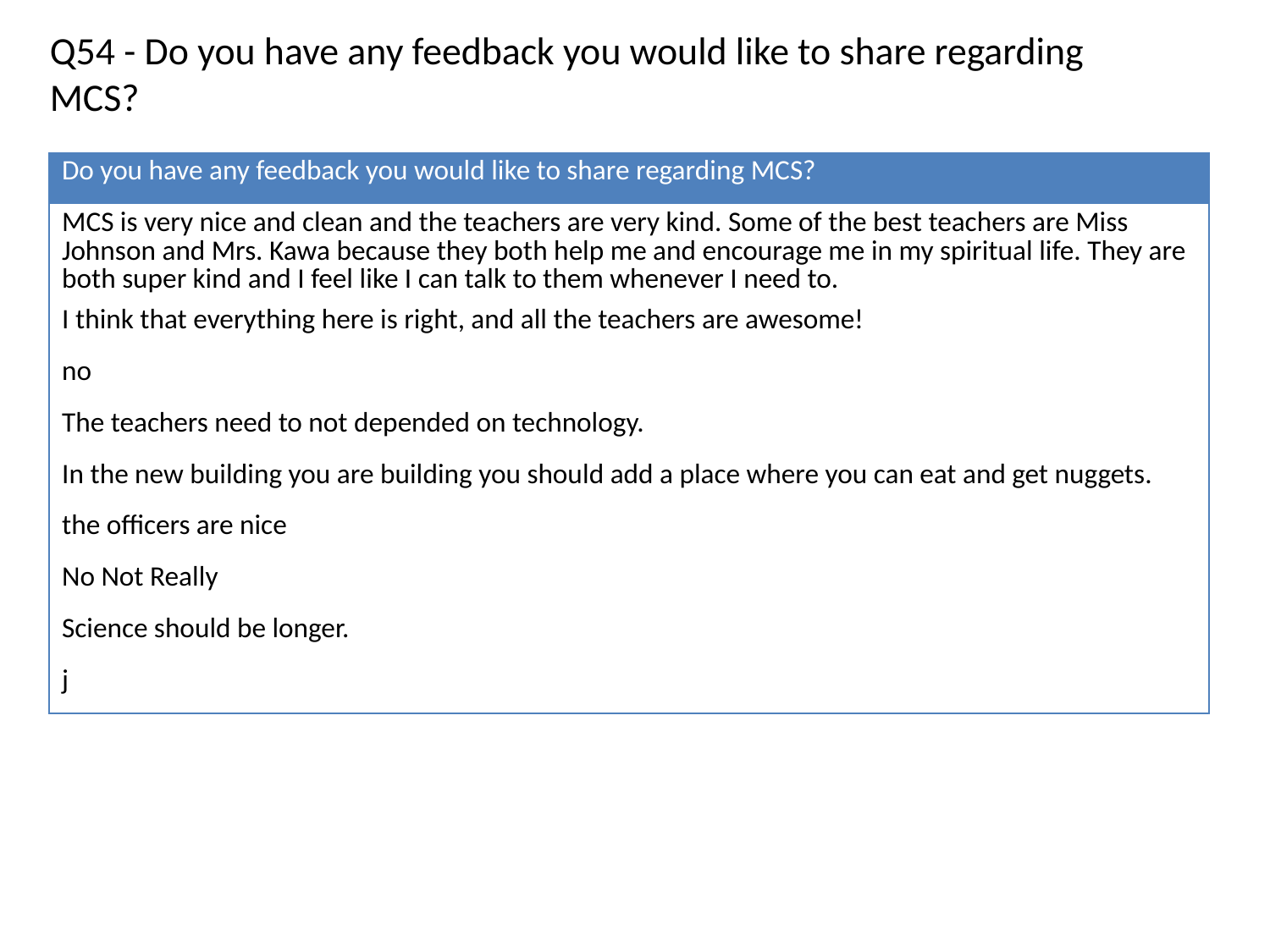

Q54 - Do you have any feedback you would like to share regarding MCS?
| Do you have any feedback you would like to share regarding MCS? |
| --- |
| MCS is very nice and clean and the teachers are very kind. Some of the best teachers are Miss Johnson and Mrs. Kawa because they both help me and encourage me in my spiritual life. They are both super kind and I feel like I can talk to them whenever I need to. |
| I think that everything here is right, and all the teachers are awesome! |
| no |
| The teachers need to not depended on technology. |
| In the new building you are building you should add a place where you can eat and get nuggets. |
| the officers are nice |
| No Not Really |
| Science should be longer. |
| j |